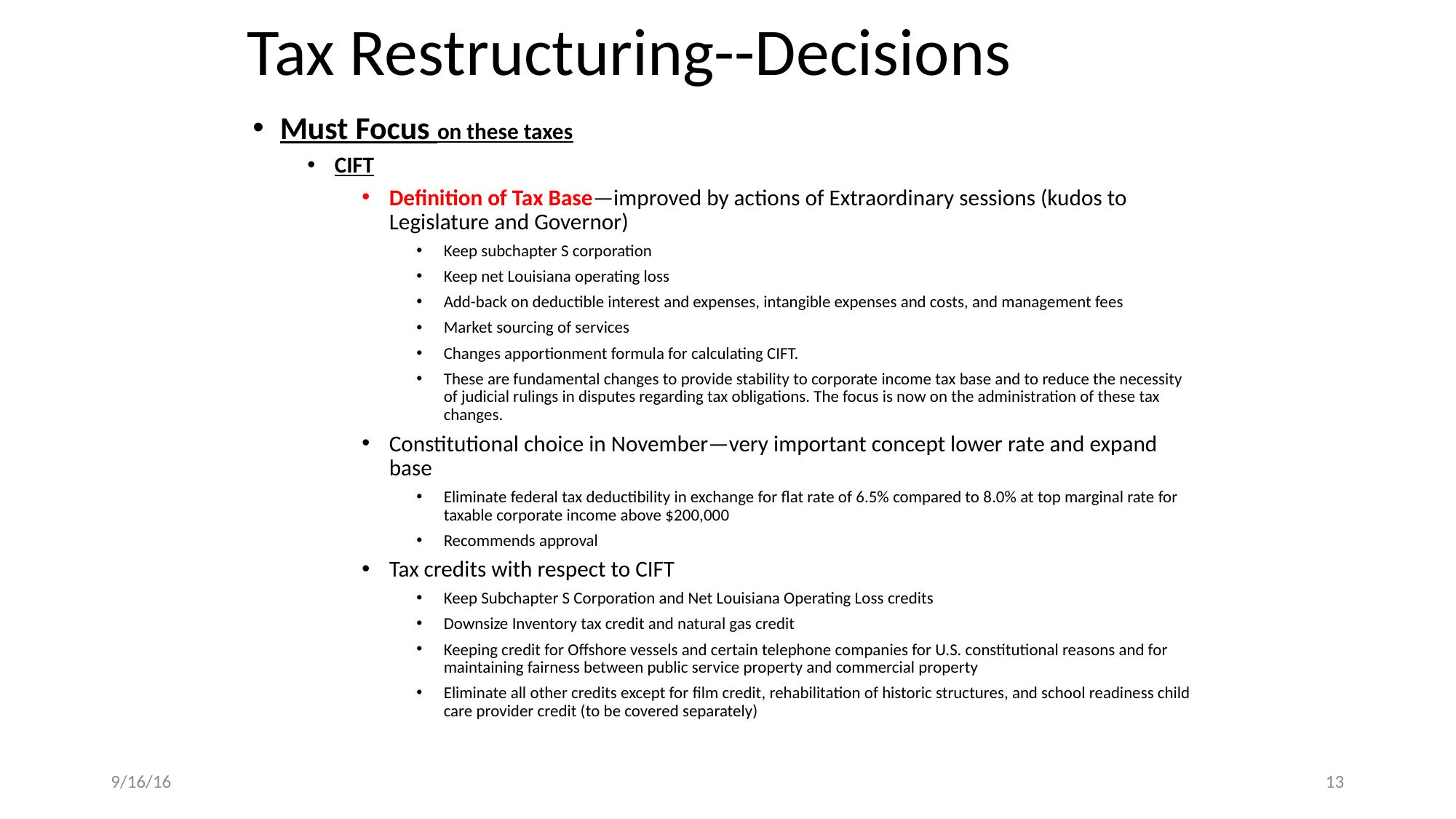

# Tax Restructuring--Decisions
Must Focus on these taxes
CIFT
Definition of Tax Base—improved by actions of Extraordinary sessions (kudos to Legislature and Governor)
Keep subchapter S corporation
Keep net Louisiana operating loss
Add-back on deductible interest and expenses, intangible expenses and costs, and management fees
Market sourcing of services
Changes apportionment formula for calculating CIFT.
These are fundamental changes to provide stability to corporate income tax base and to reduce the necessity of judicial rulings in disputes regarding tax obligations. The focus is now on the administration of these tax changes.
Constitutional choice in November—very important concept lower rate and expand base
Eliminate federal tax deductibility in exchange for flat rate of 6.5% compared to 8.0% at top marginal rate for taxable corporate income above $200,000
Recommends approval
Tax credits with respect to CIFT
Keep Subchapter S Corporation and Net Louisiana Operating Loss credits
Downsize Inventory tax credit and natural gas credit
Keeping credit for Offshore vessels and certain telephone companies for U.S. constitutional reasons and for maintaining fairness between public service property and commercial property
Eliminate all other credits except for film credit, rehabilitation of historic structures, and school readiness child care provider credit (to be covered separately)
9/16/16
13